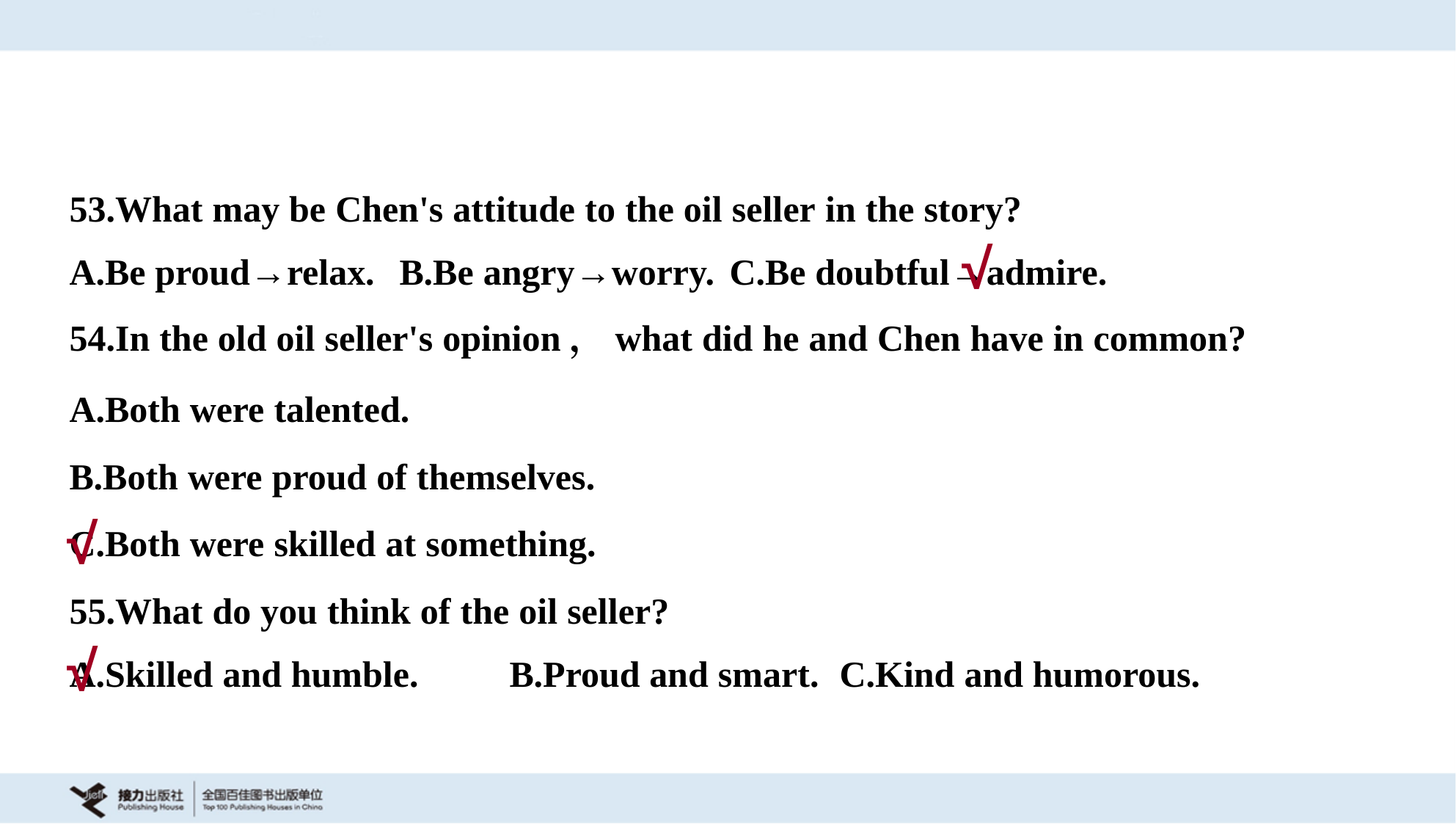

53.What may be Chen's attitude to the oil seller in the story?
A.Be proud→relax.	B.Be angry→worry.	C.Be doubtful→admire.
√
54.In the old oil seller's opinion，what did he and Chen have in common?
A.Both were talented.
B.Both were proud of themselves.
C.Both were skilled at something.
√
55.What do you think of the oil seller?
A.Skilled and humble.	B.Proud and smart.	C.Kind and humorous.
√